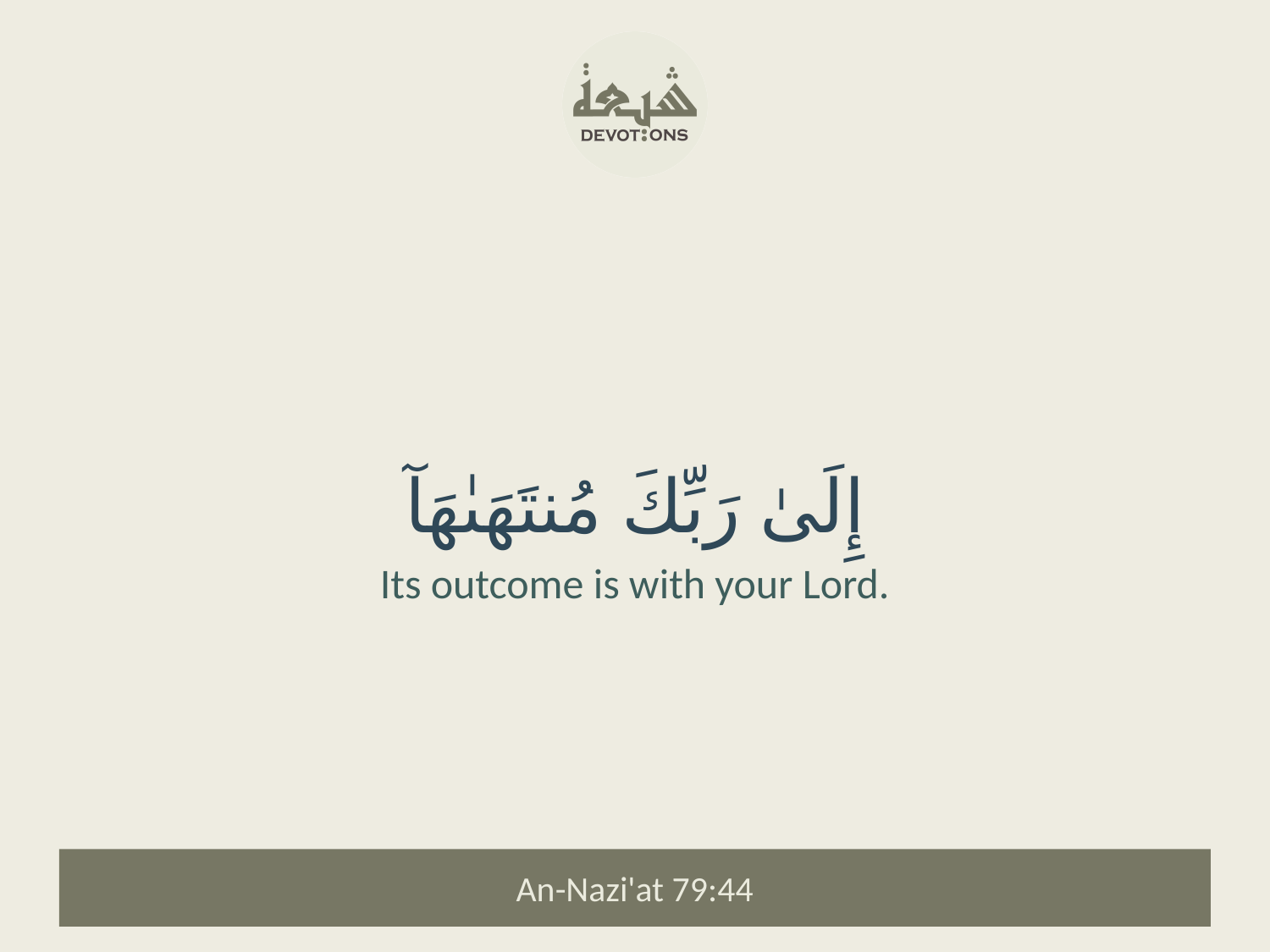

إِلَىٰ رَبِّكَ مُنتَهَىٰهَآ
Its outcome is with your Lord.
An-Nazi'at 79:44